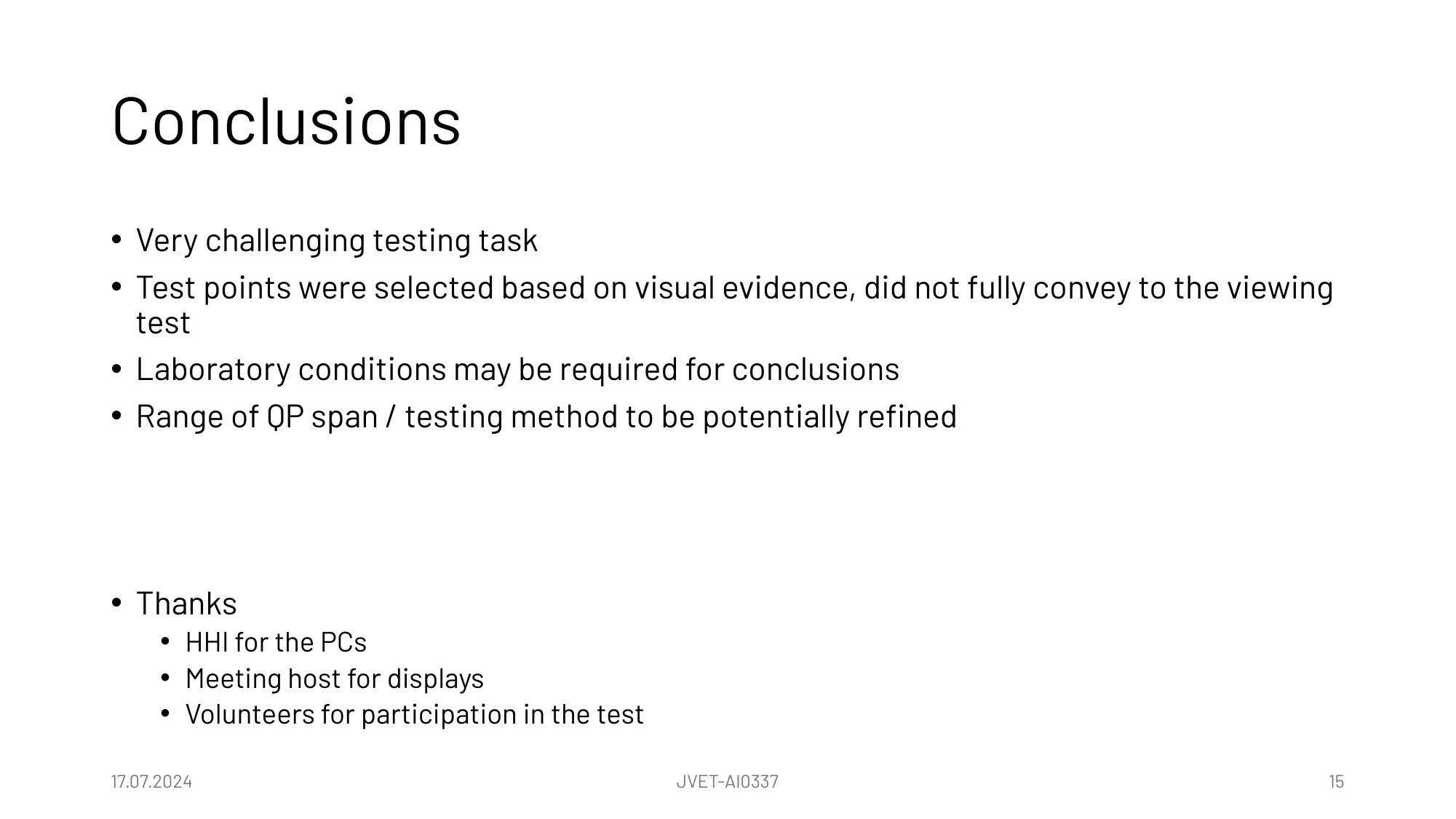

# Conclusions
Very challenging testing task
Test points were selected based on visual evidence, did not fully convey to the viewing test
Laboratory conditions may be required for conclusions
Range of QP span / testing method to be potentially refined

Thanks
HHI for the PCs
Meeting host for displays
Volunteers for participation in the test
17.07.2024
JVET-AI0337
15